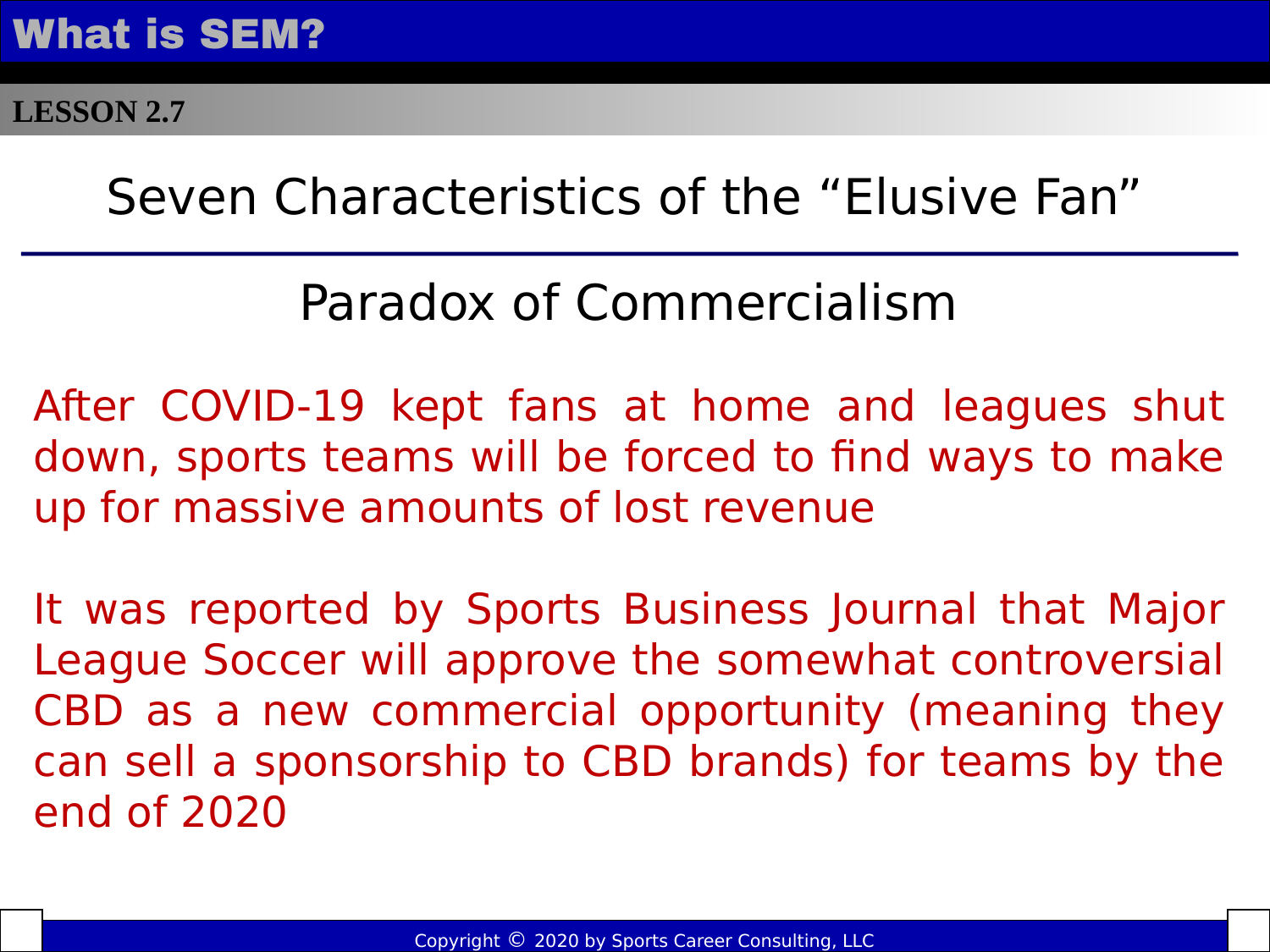

What is SEM?
LESSON 2.7
Seven Characteristics of the “Elusive Fan”

Paradox of Commercialism
After COVID-19 kept fans at home and leagues shut down, sports teams will be forced to find ways to make up for massive amounts of lost revenue

It was reported by Sports Business Journal that Major League Soccer will approve the somewhat controversial CBD as a new commercial opportunity (meaning they can sell a sponsorship to CBD brands) for teams by the end of 2020
Copyright © 2020 by Sports Career Consulting, LLC